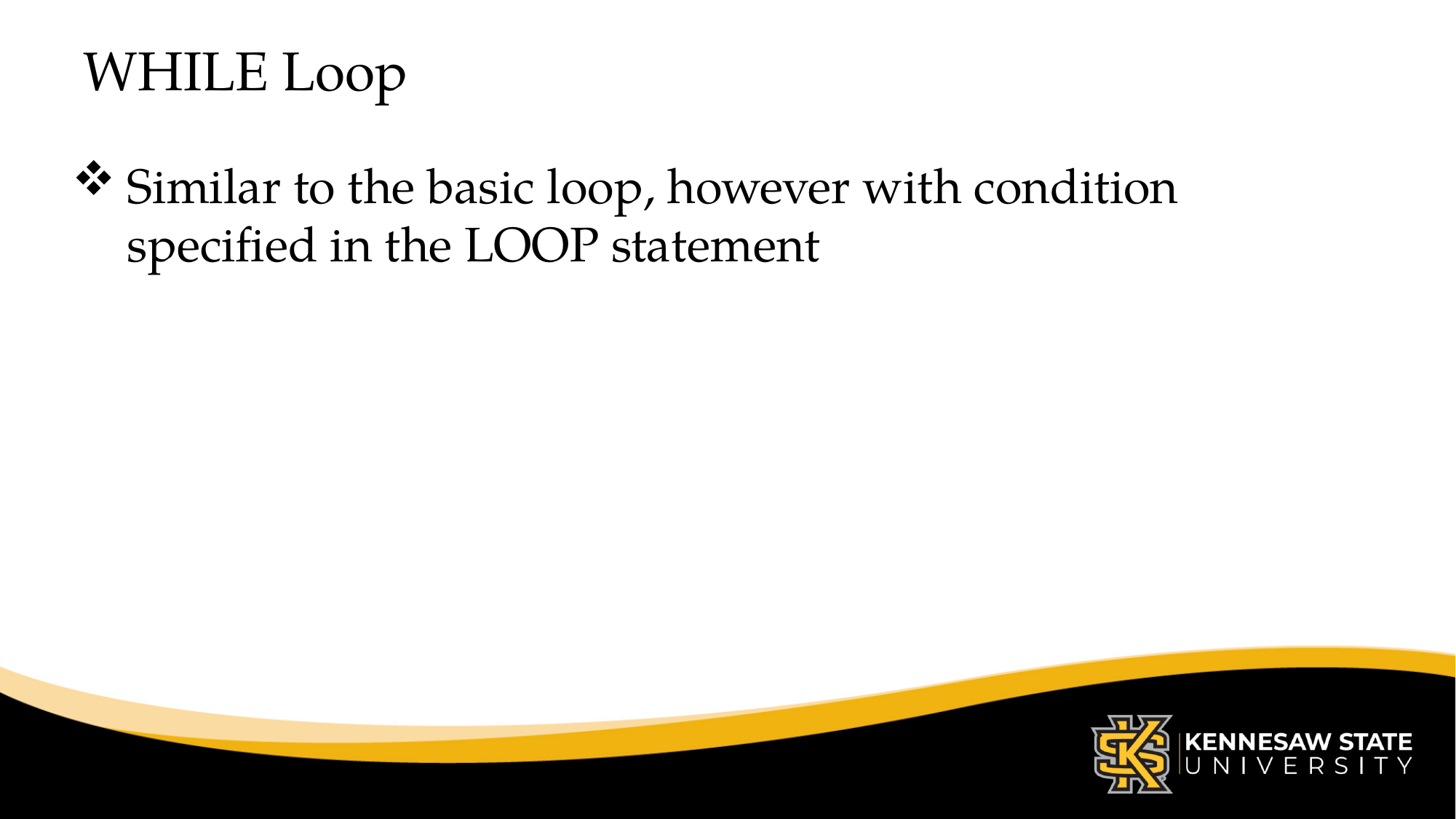

# WHILE Loop
Similar to the basic loop, however with condition specified in the LOOP statement